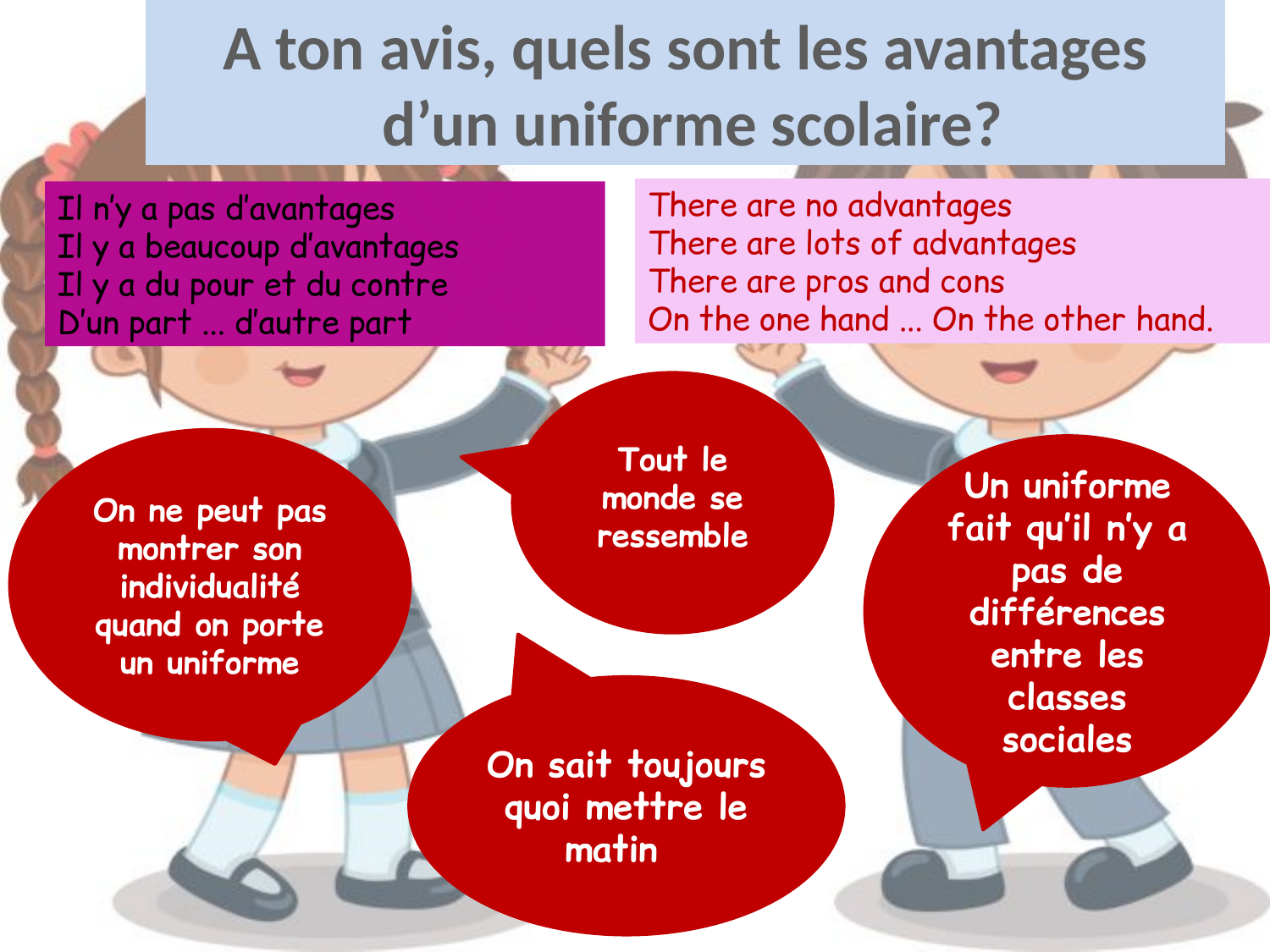

A ton avis, quels sont les avantages
 d’un uniforme scolaire?
There are no advantages
There are lots of advantages
There are pros and cons
On the one hand ... On the other hand.
Il n’y a pas d’avantages
Il y a beaucoup d’avantages
Il y a du pour et du contre
D’un part ... d’autre part

Tout le monde se ressemble

On ne peut pas montrer son individualité quand on porte un uniforme
Un uniforme fait qu’il n’y a pas de différences entre les classes sociales
On sait toujours quoi mettre le matin